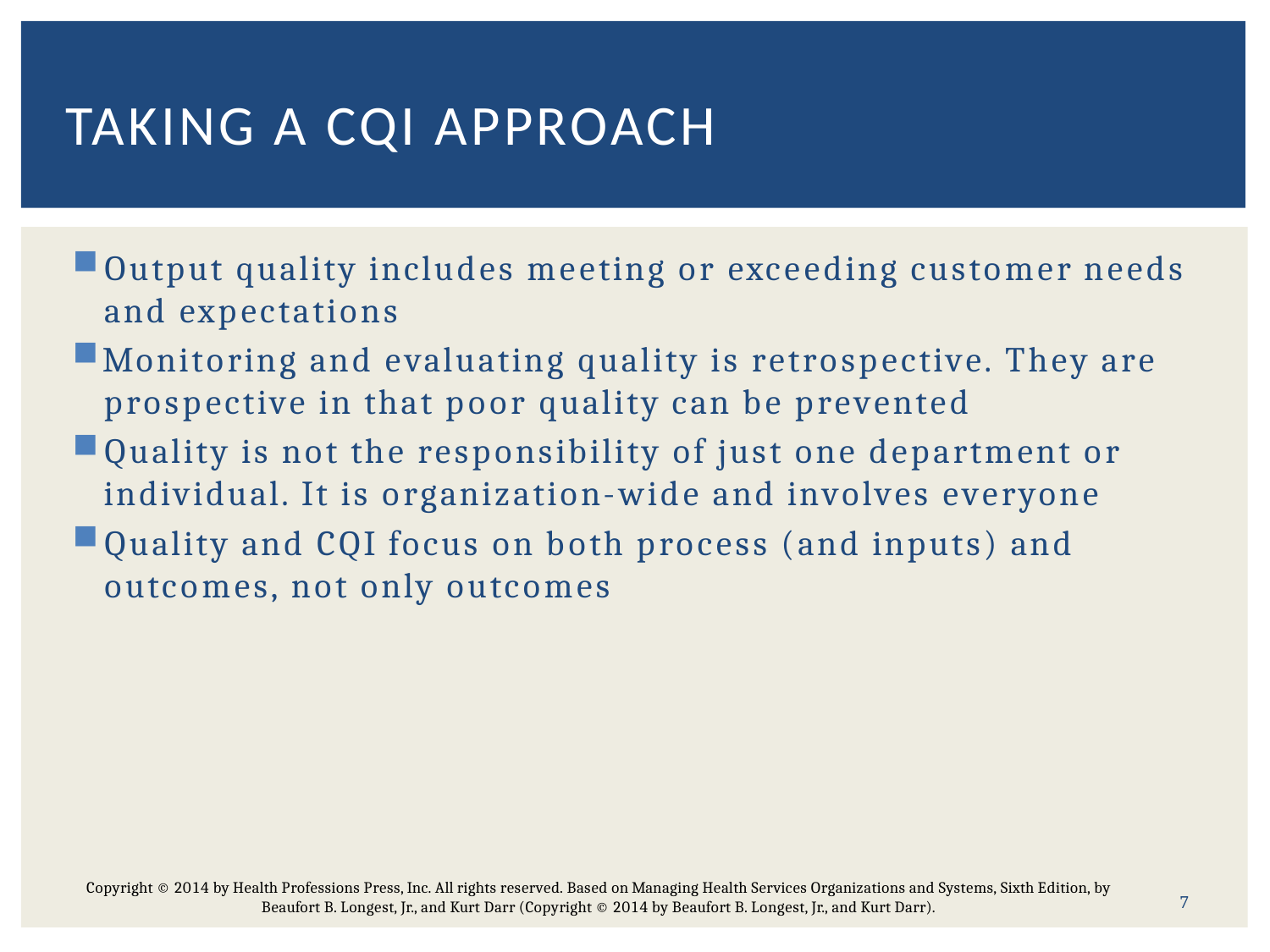

# Taking a CQI approach
Output quality includes meeting or exceeding customer needs and expectations
Monitoring and evaluating quality is retrospective. They are prospective in that poor quality can be prevented
Quality is not the responsibility of just one department or individual. It is organization-wide and involves everyone
Quality and CQI focus on both process (and inputs) and outcomes, not only outcomes

7